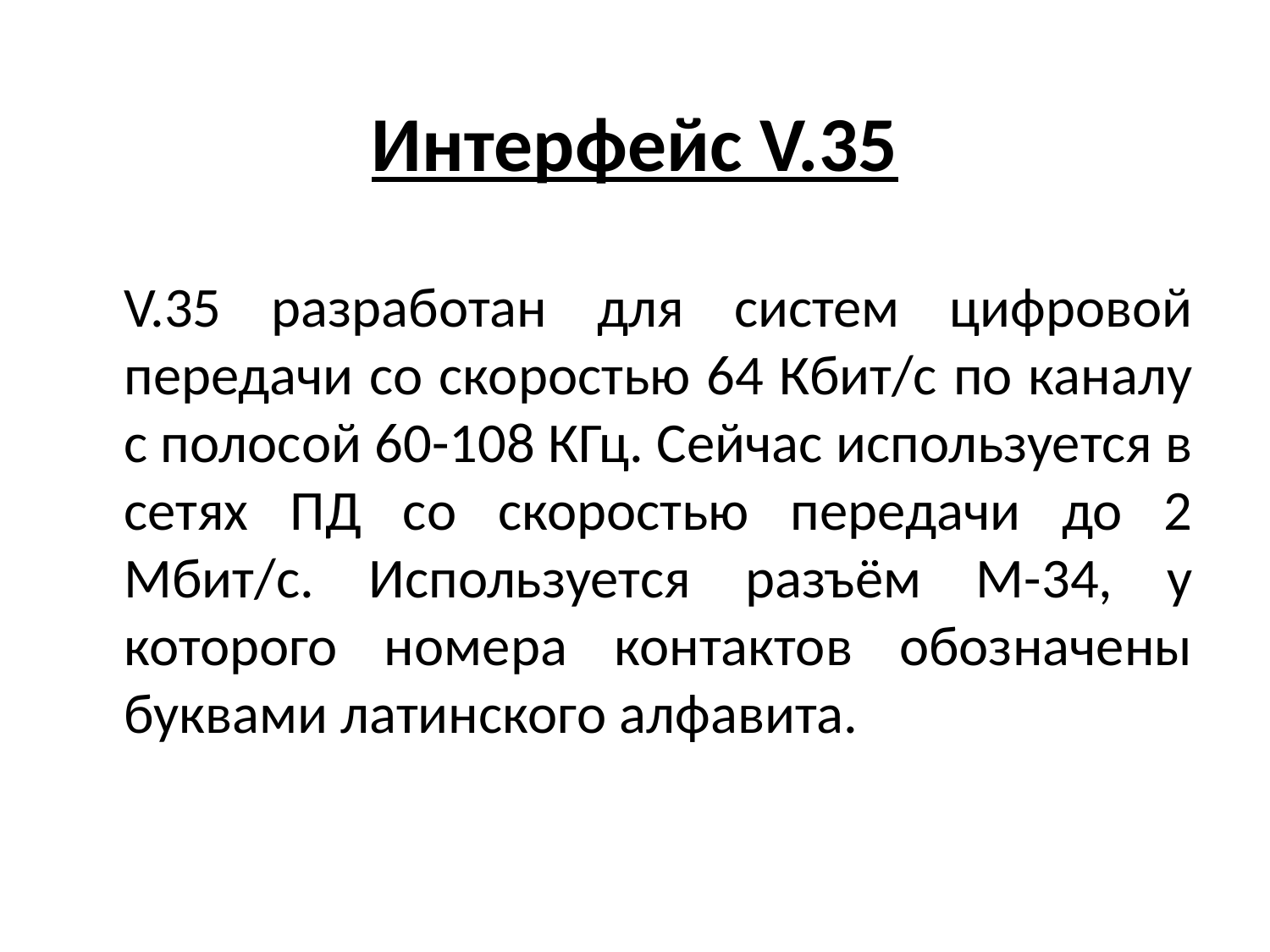

# Интерфейс V.35
	V.35 разработан для систем цифровой передачи со скоростью 64 Кбит/с по каналу с полосой 60-108 КГц. Сейчас используется в сетях ПД со скоростью передачи до 2 Мбит/с. Используется разъём М-34, у которого номера контактов обозначены буквами латинского алфавита.